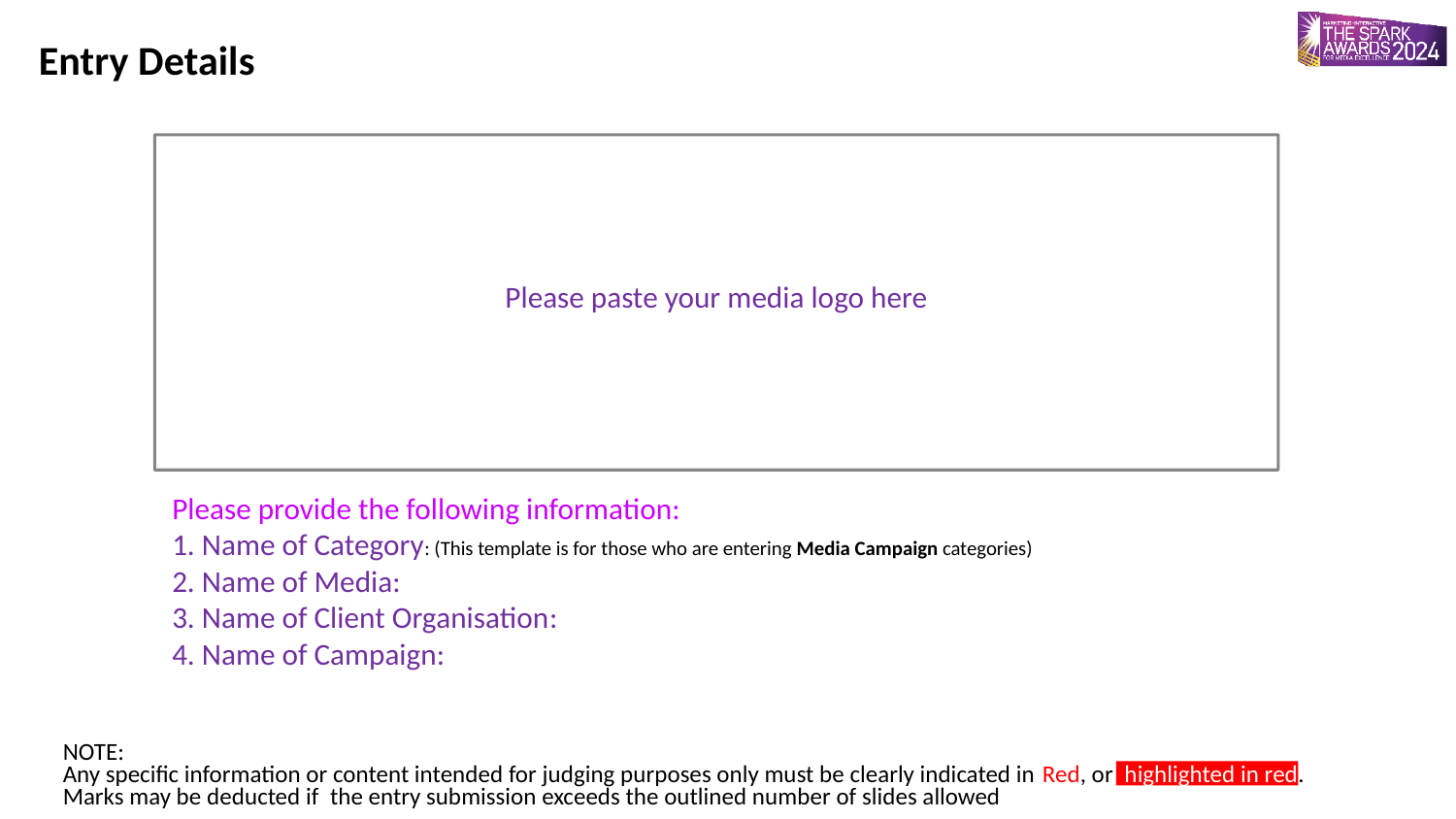

Entry Details

Please paste your media logo here
Please provide the following information:
1. Name of Category: (This template is for those who are entering Media Campaign categories)
2. Name of Media:
3. Name of Client Organisation:
4. Name of Campaign:
NOTE: 
Any specific information or content intended for judging purposes only must be clearly indicated in Red, or  highlighted in red. 
Marks may be deducted if  the entry submission exceeds the outlined number of slides allowed